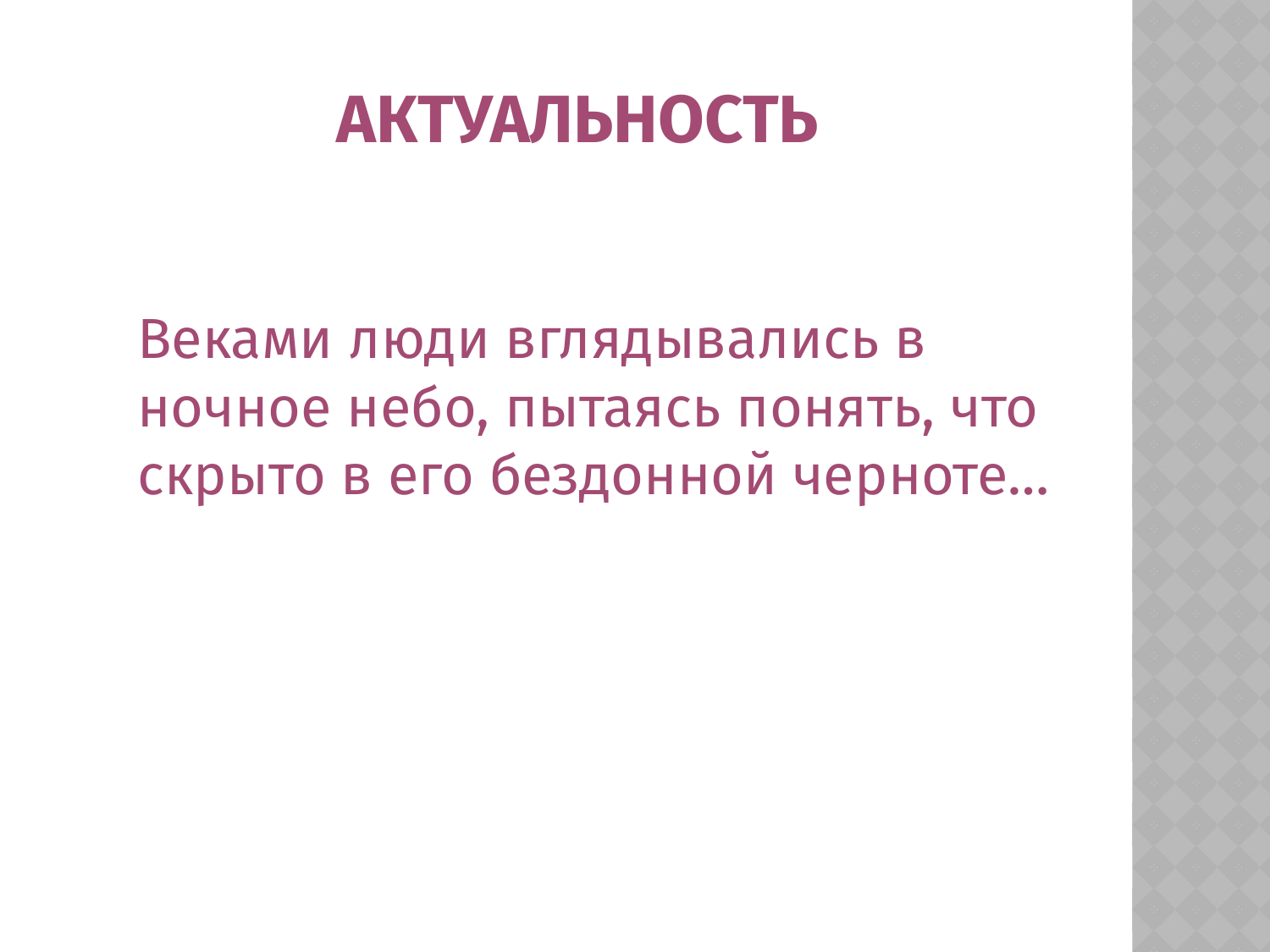

# Актуальность
Веками люди вглядывались в ночное небо, пытаясь понять, что скрыто в его бездонной черноте…